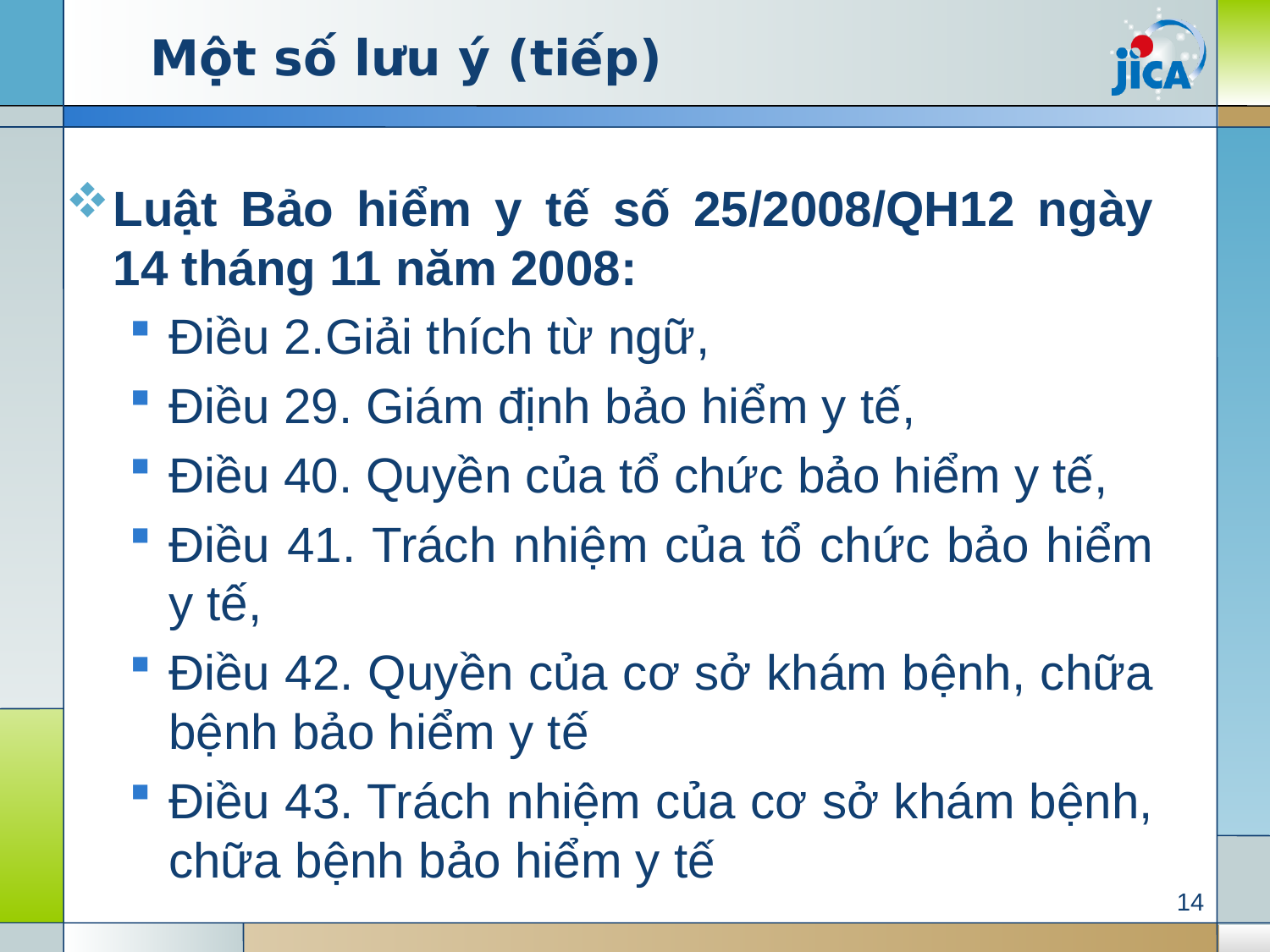

# Một số lưu ý (tiếp)
Luật Bảo hiểm y tế số 25/2008/QH12 ngày 14 tháng 11 năm 2008:
Điều 2.Giải thích từ ngữ,
Điều 29. Giám định bảo hiểm y tế,
Điều 40. Quyền của tổ chức bảo hiểm y tế,
Điều 41. Trách nhiệm của tổ chức bảo hiểm y tế,
Điều 42. Quyền của cơ sở khám bệnh, chữa bệnh bảo hiểm y tế
Điều 43. Trách nhiệm của cơ sở khám bệnh, chữa bệnh bảo hiểm y tế
14